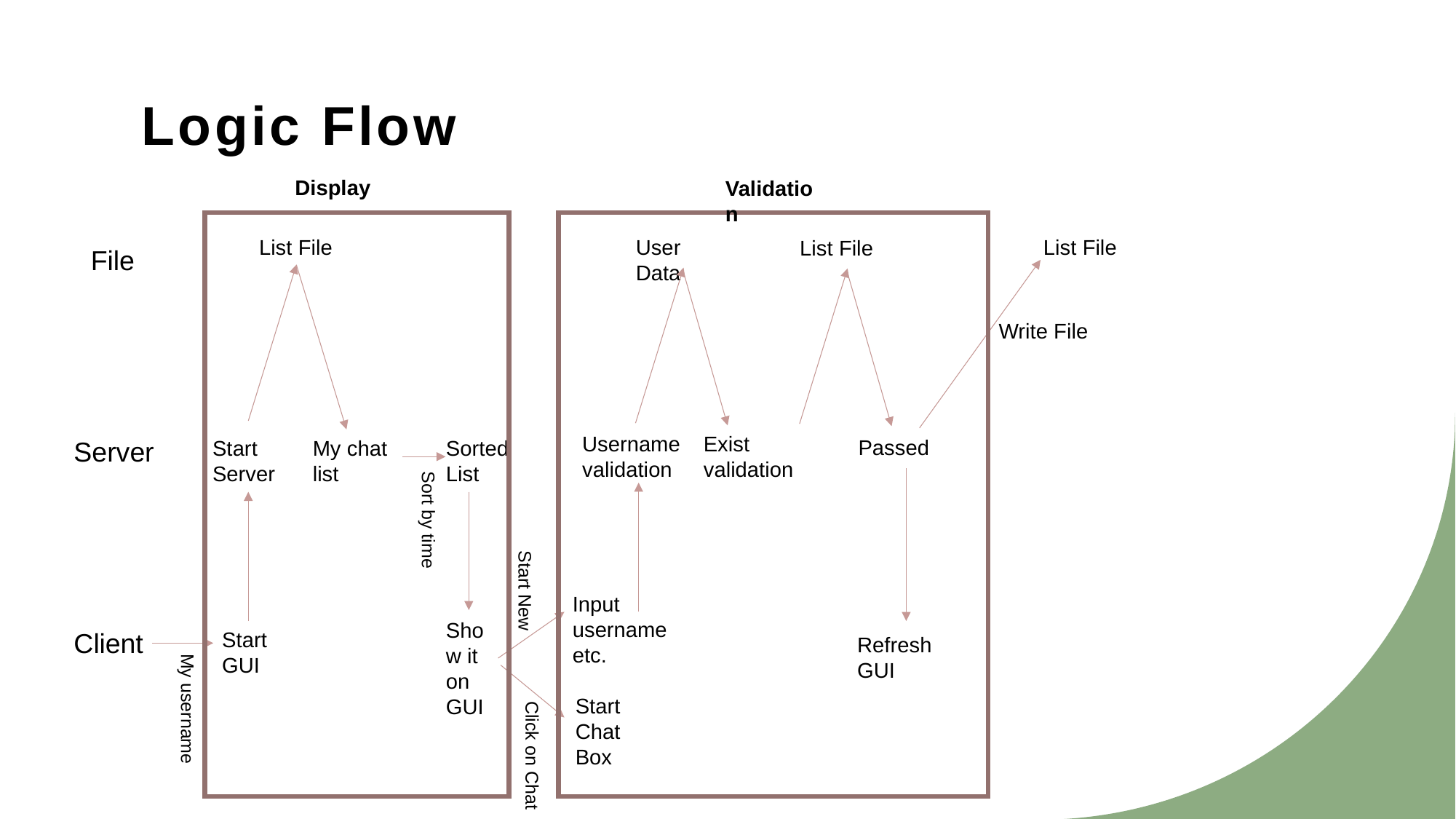

# Logic Flow
Display
Validation

List File
User Data
List File
List File
File
Write File
Username validation
Exist validation
Passed
Server
Start Server
My chat list
Sorted List
Sort by time
Start New
Input username etc.
Show it on GUI
Client
Start GUI
Refresh GUI
My username
Start Chat Box
Click on Chat